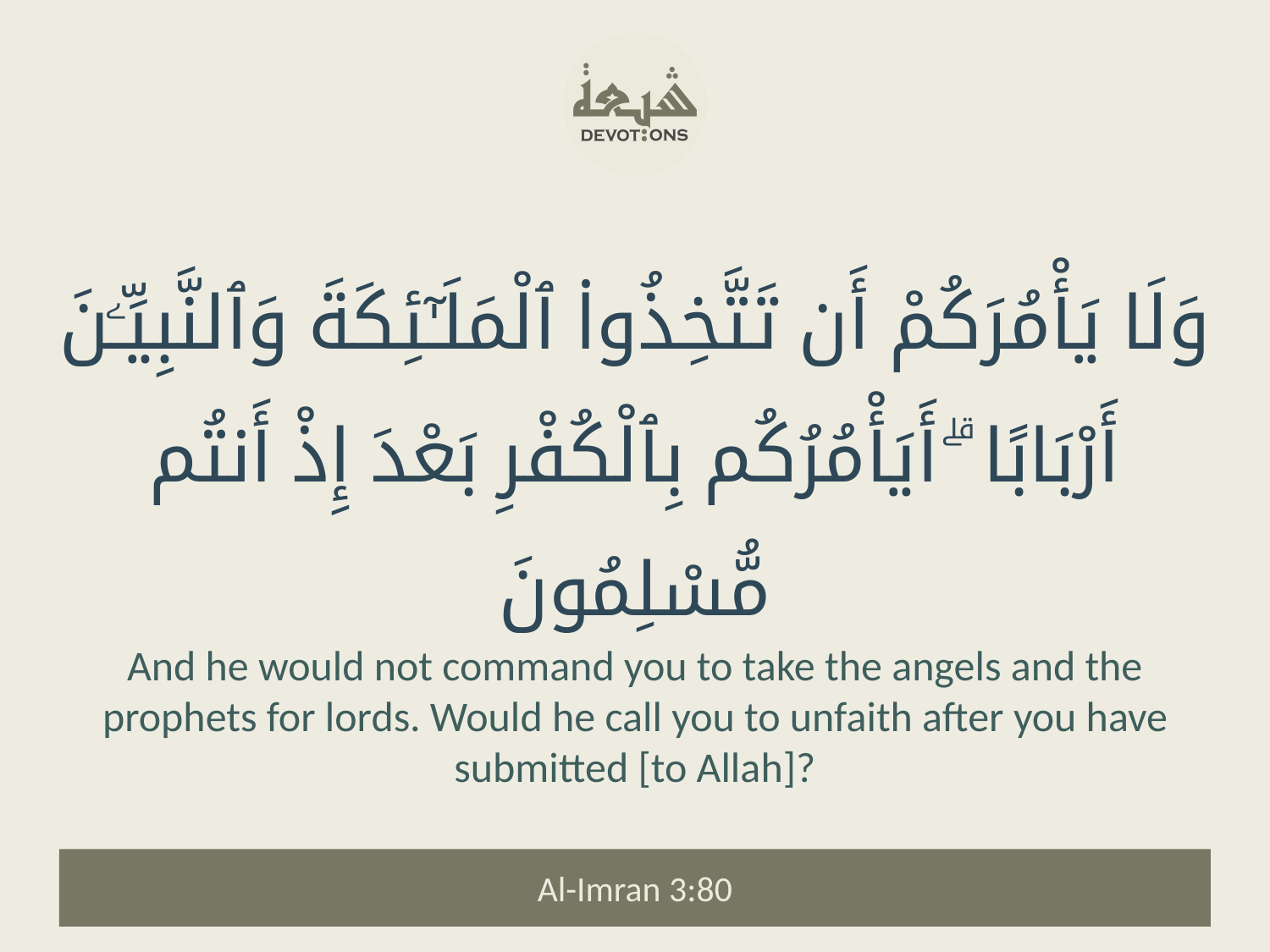

وَلَا يَأْمُرَكُمْ أَن تَتَّخِذُوا۟ ٱلْمَلَـٰٓئِكَةَ وَٱلنَّبِيِّـۧنَ أَرْبَابًا ۗ أَيَأْمُرُكُم بِٱلْكُفْرِ بَعْدَ إِذْ أَنتُم مُّسْلِمُونَ
And he would not command you to take the angels and the prophets for lords. Would he call you to unfaith after you have submitted [to Allah]?
Al-Imran 3:80